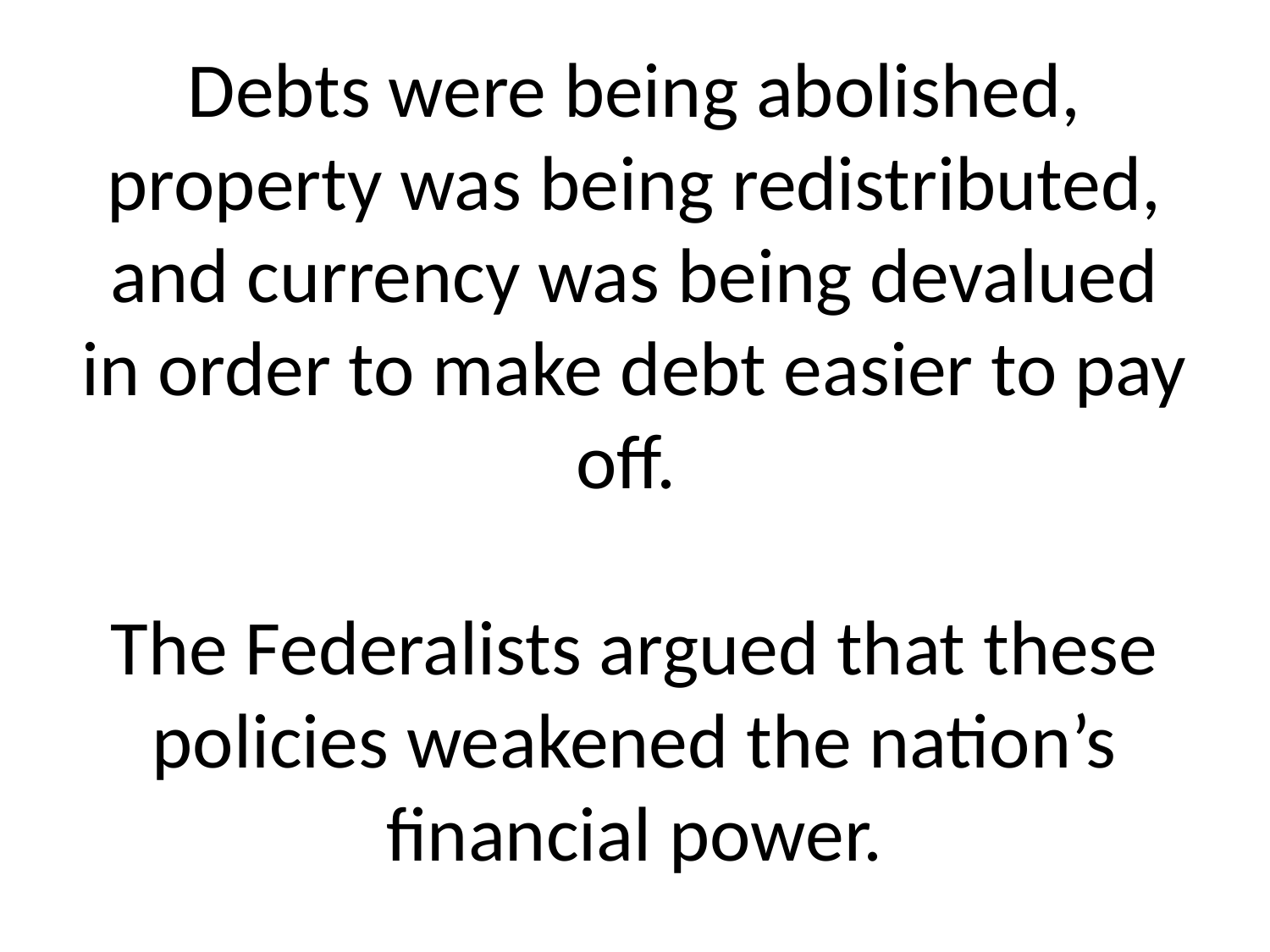

# Debts were being abolished, property was being redistributed, and currency was being devalued in order to make debt easier to pay off. The Federalists argued that these policies weakened the nation’s financial power.